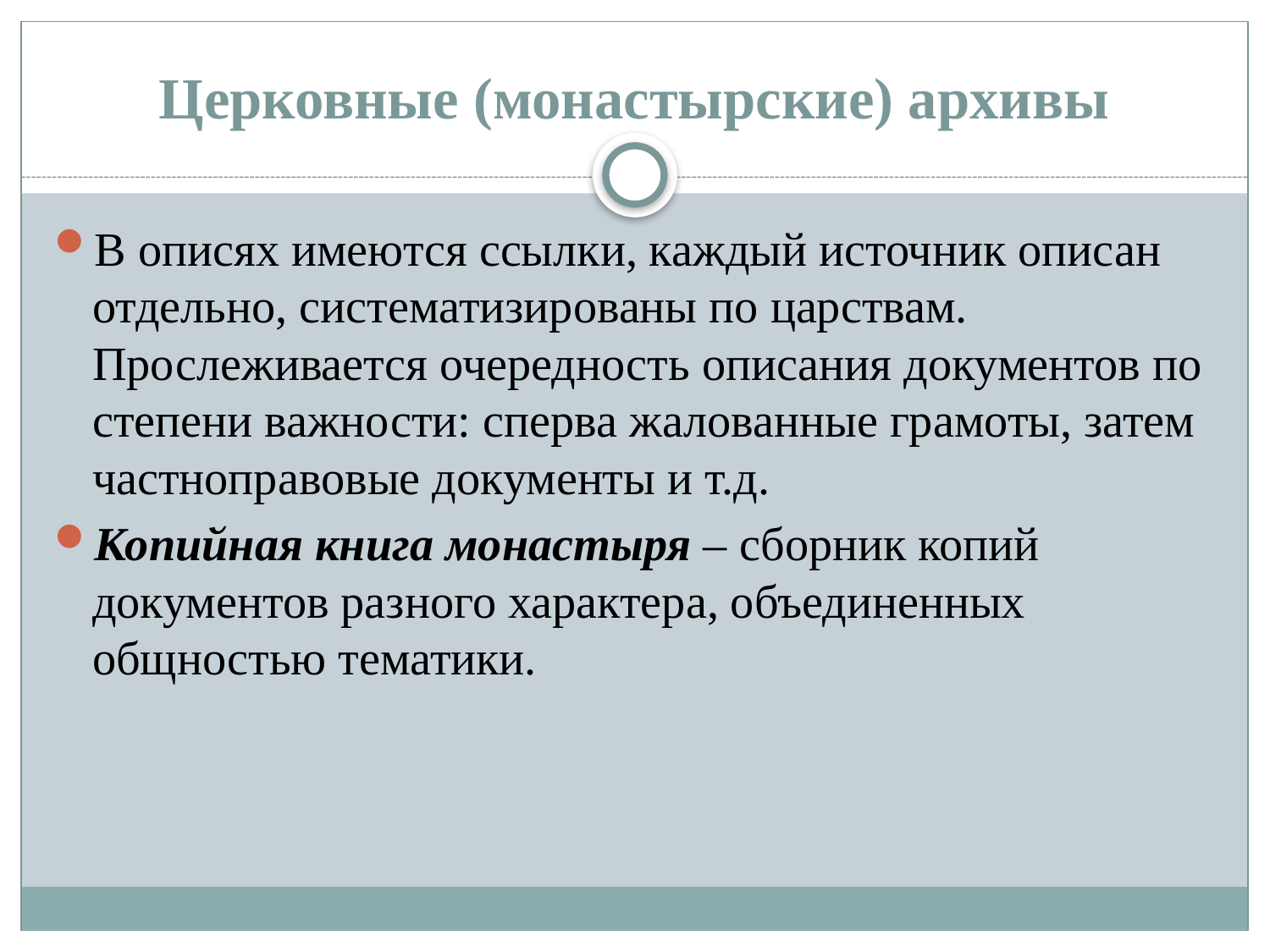

# Церковные (монастырские) архивы
В описях имеются ссылки, каждый источник описан отдельно, систематизированы по царствам. Прослеживается очередность описания документов по степени важности: сперва жалованные грамоты, затем частноправовые документы и т.д.
Копийная книга монастыря – сборник копий документов разного характера, объединенных общностью тематики.